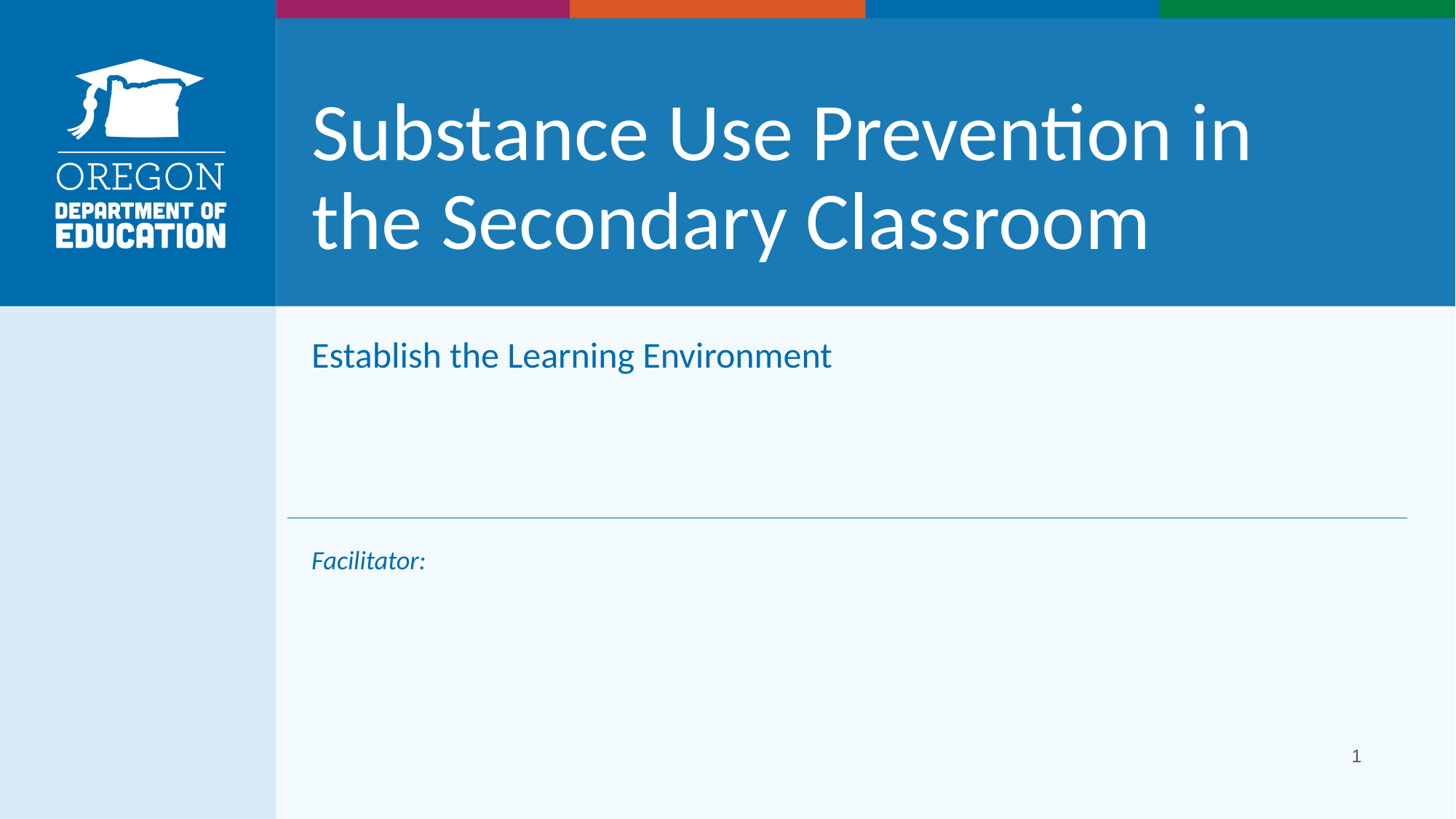

# Substance Use Prevention in the Secondary Classroom
Establish the Learning Environment
Facilitator:
1